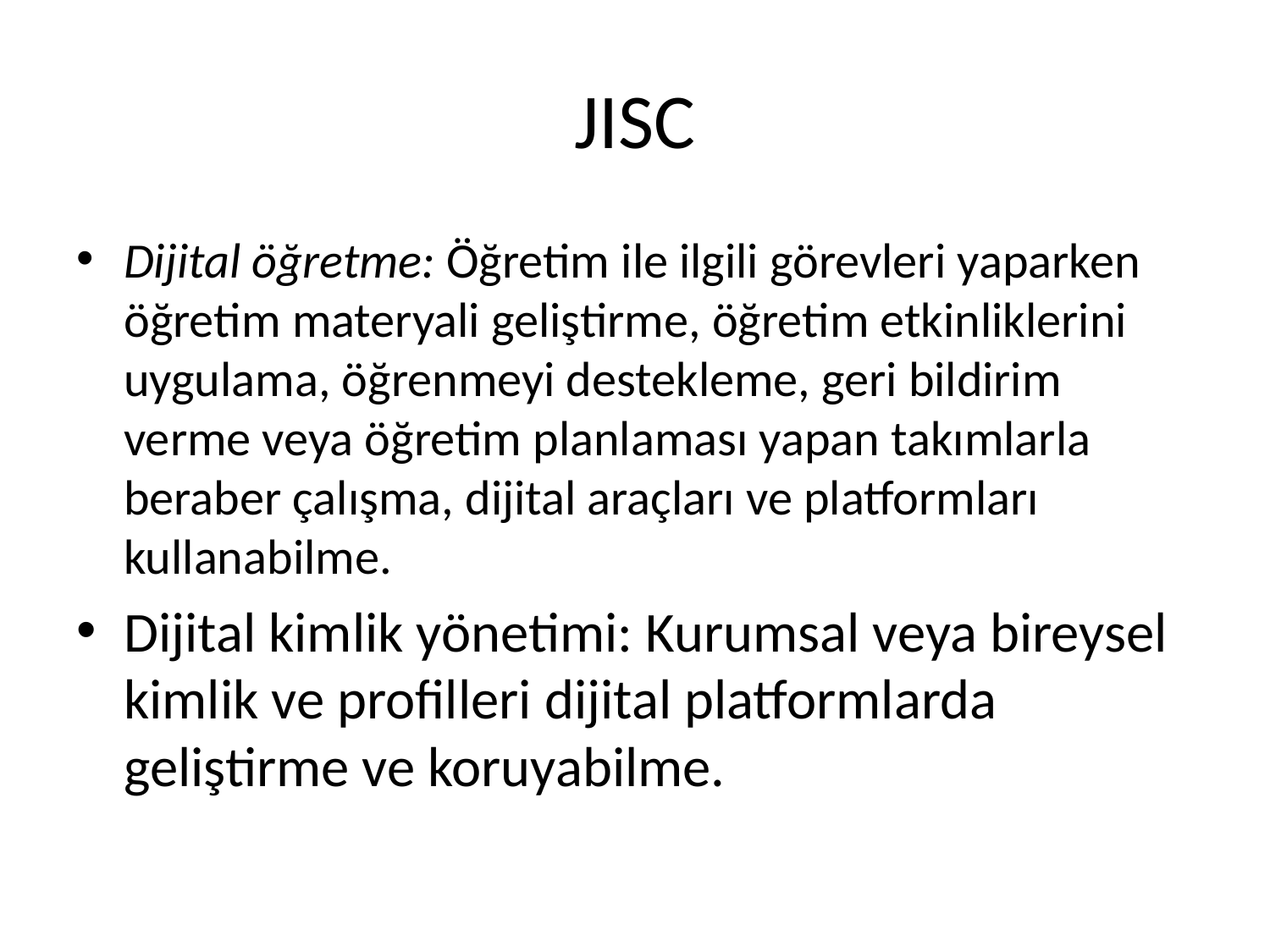

# JISC
Dijital öğretme: Öğretim ile ilgili görevleri yaparken öğretim materyali geliştirme, öğretim etkinliklerini uygulama, öğrenmeyi destekleme, geri bildirim verme veya öğretim planlaması yapan takımlarla beraber çalışma, dijital araçları ve platformları kullanabilme.
Dijital kimlik yönetimi: Kurumsal veya bireysel kimlik ve profilleri dijital platformlarda geliştirme ve koruyabilme.